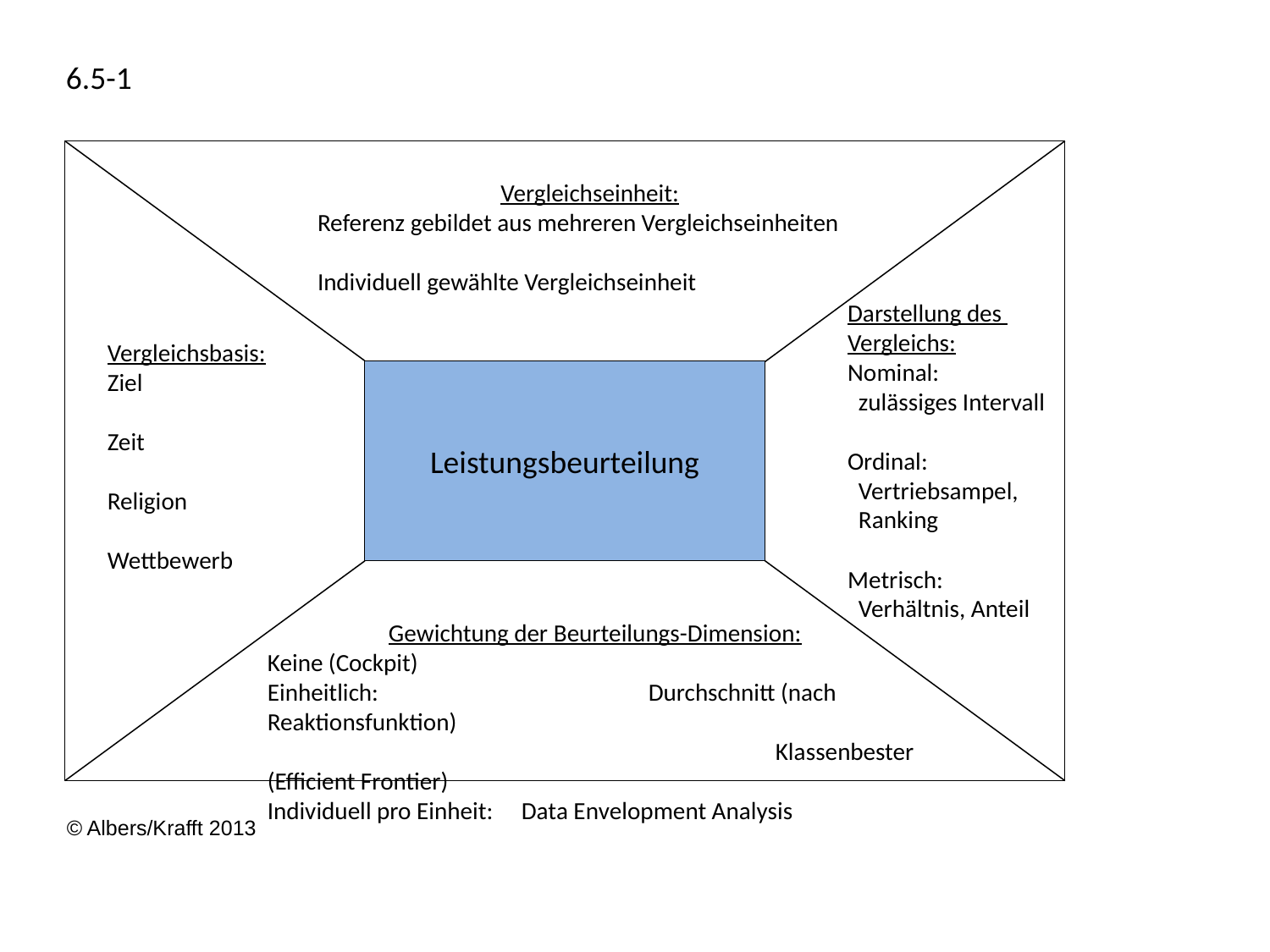

6.5-1

Vergleichseinheit:
Referenz gebildet aus mehreren Vergleichseinheiten

Individuell gewählte Vergleichseinheit
Darstellung des
Vergleichs:
Nominal:
  zulässiges Intervall

Ordinal:
  Vertriebsampel,
  Ranking

Metrisch:
  Verhältnis, Anteil
Vergleichsbasis:
Ziel

Zeit

Religion

Wettbewerb
Leistungsbeurteilung
Gewichtung der Beurteilungs-Dimension:
Keine (Cockpit)
Einheitlich:			Durchschnitt (nach Reaktionsfunktion)
				Klassenbester (Efficient Frontier)
Individuell pro Einheit:	Data Envelopment Analysis
© Albers/Krafft 2013